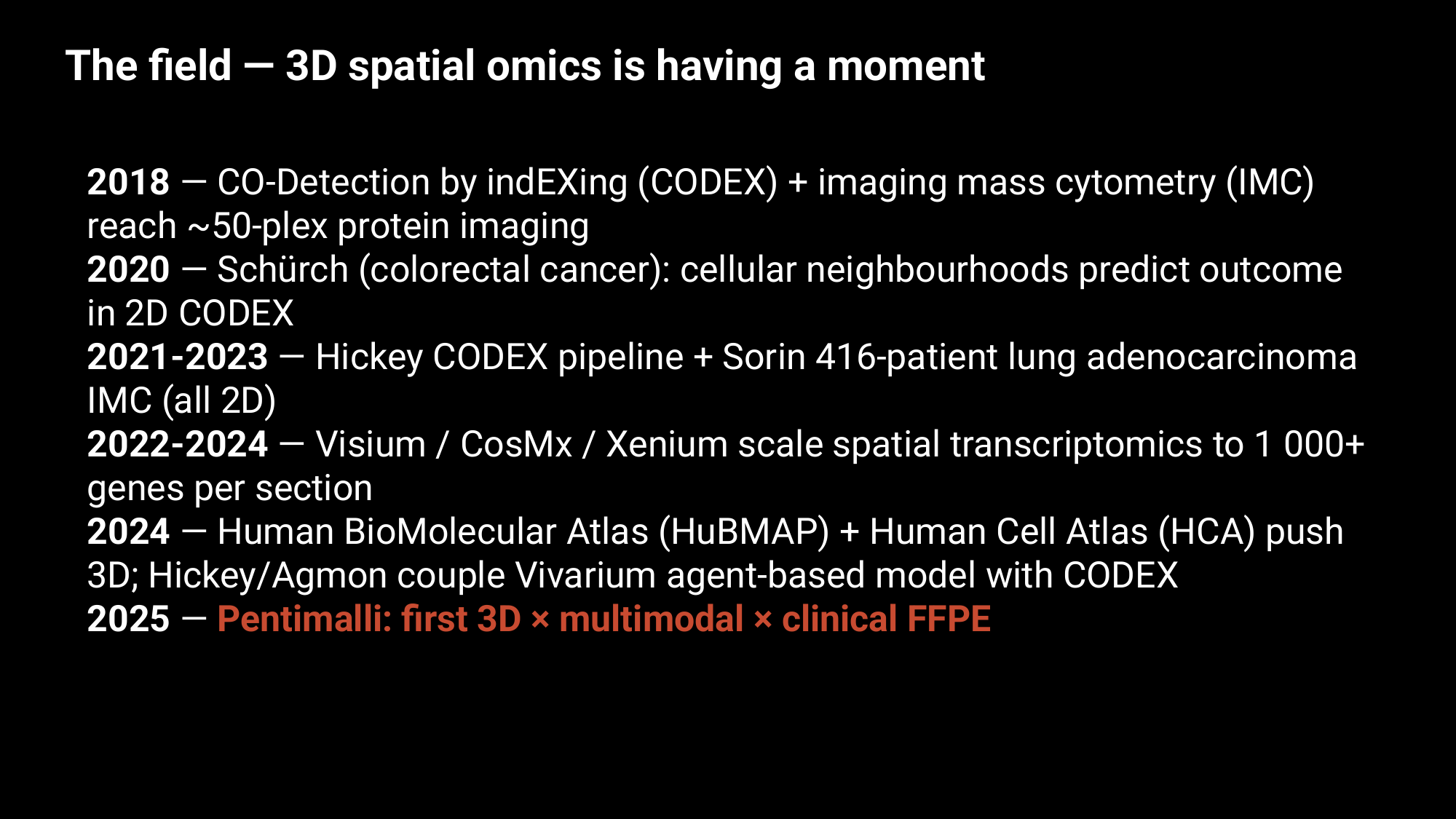

The field — 3D spatial omics is having a moment
2018 — CO-Detection by indEXing (CODEX) + imaging mass cytometry (IMC) reach ~50-plex protein imaging
2020 — Schürch (colorectal cancer): cellular neighbourhoods predict outcome in 2D CODEX
2021-2023 — Hickey CODEX pipeline + Sorin 416-patient lung adenocarcinoma IMC (all 2D)
2022-2024 — Visium / CosMx / Xenium scale spatial transcriptomics to 1 000+ genes per section
2024 — Human BioMolecular Atlas (HuBMAP) + Human Cell Atlas (HCA) push 3D; Hickey/Agmon couple Vivarium agent-based model with CODEX
2025 — Pentimalli: first 3D × multimodal × clinical FFPE